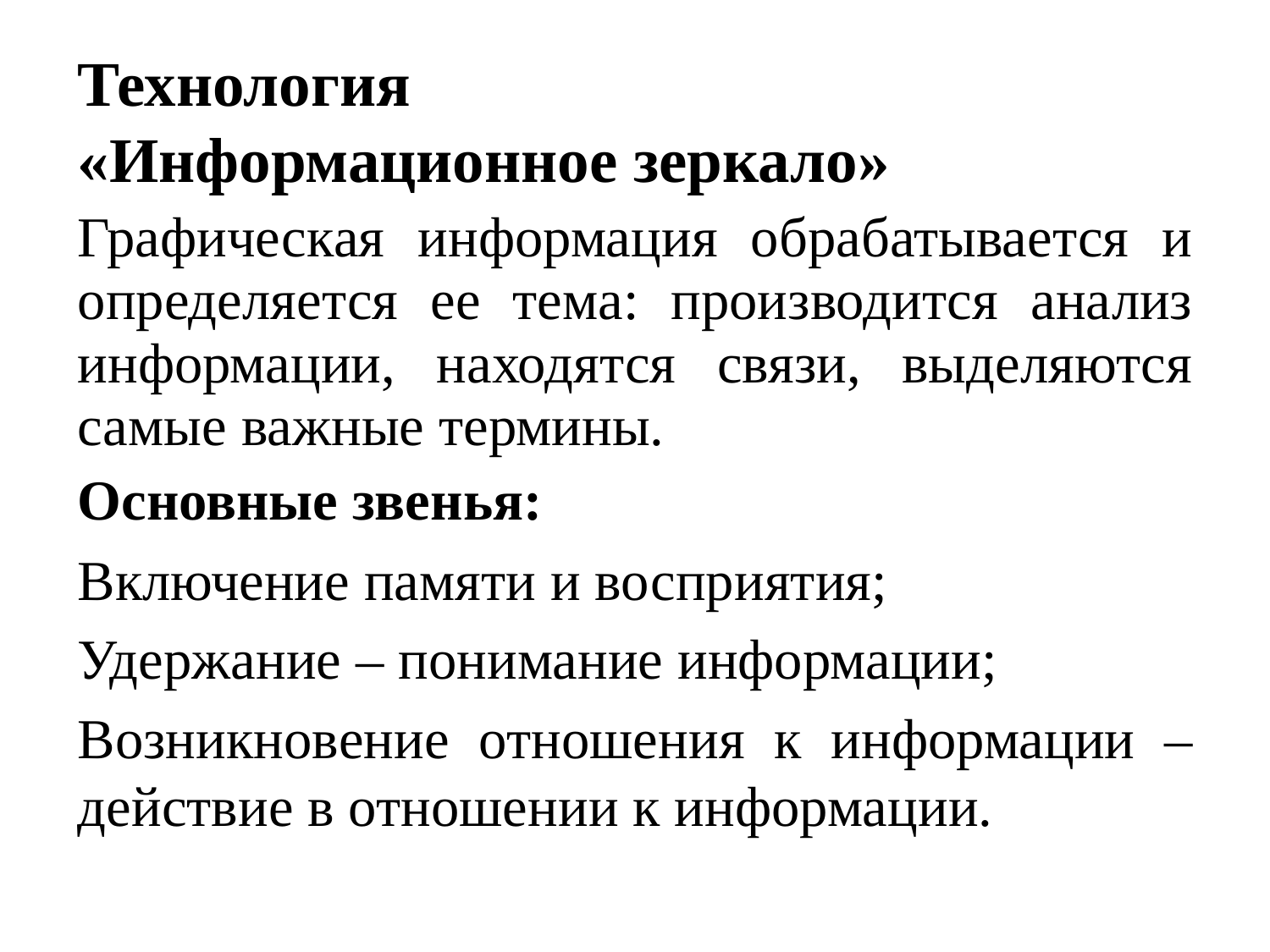

Технология
«Информационное зеркало»
Графическая информация обрабатывается и определяется ее тема: производится анализ информации, находятся связи, выделяются самые важные термины.
Основные звенья:
Включение памяти и восприятия;
Удержание – понимание информации;
Возникновение отношения к информации – действие в отношении к информации.

#